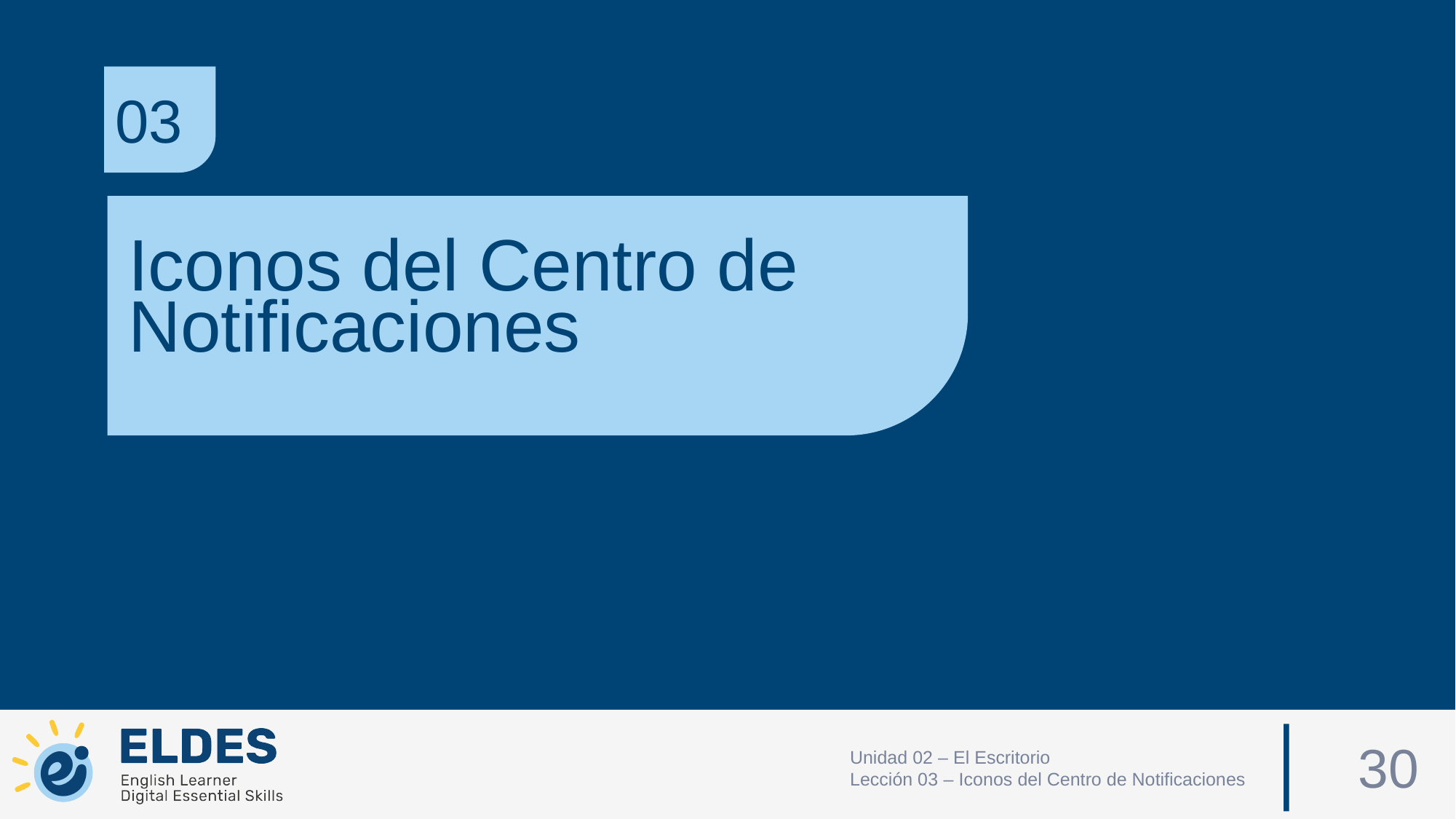

03
Iconos del Centro de Notificaciones
30
Unidad 02 – El Escritorio
Lección 03 – Iconos del Centro de Notificaciones